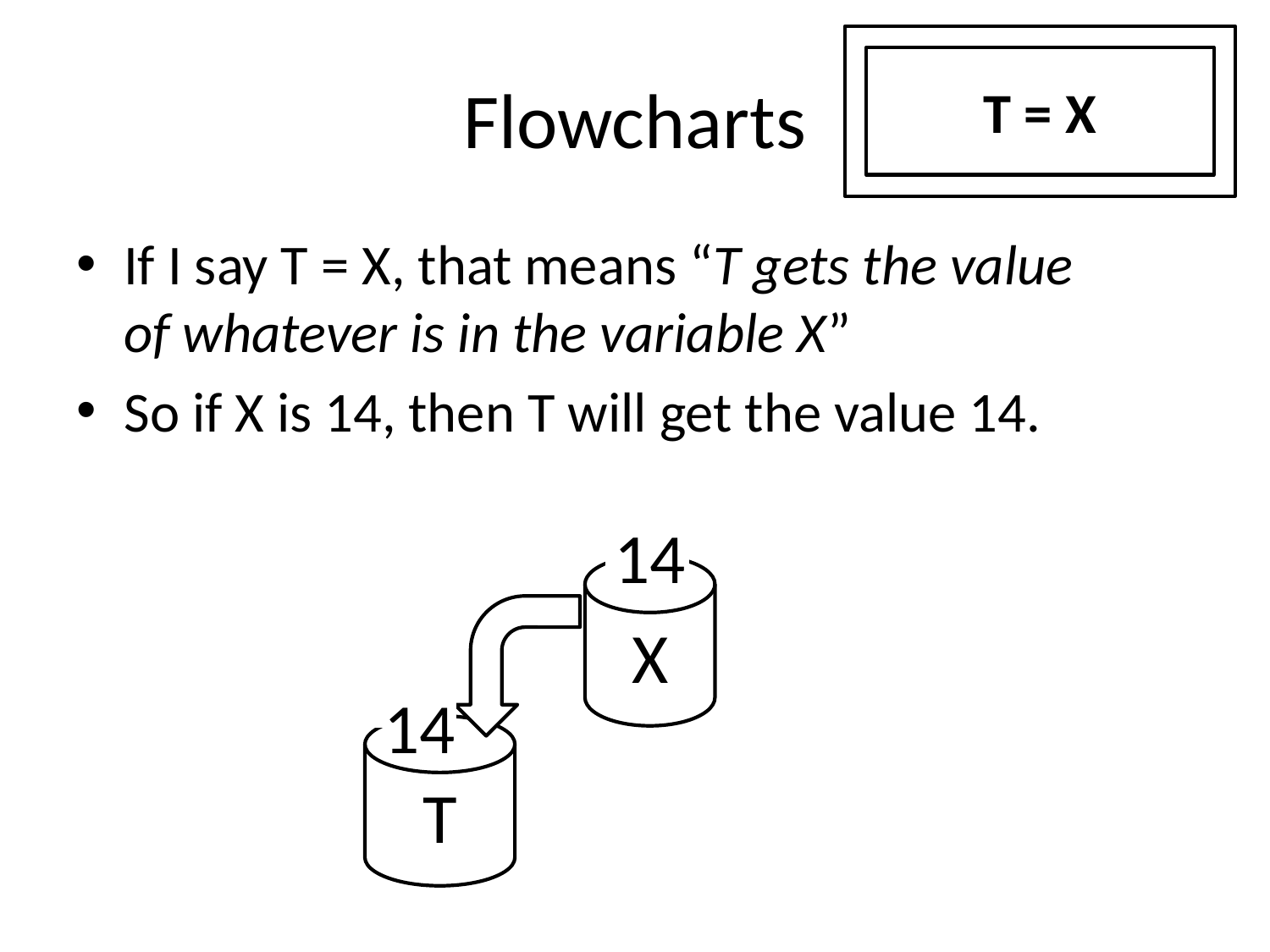

T = X
# Flowcharts
If I say T = X, that means “T gets the value of whatever is in the variable X”
So if X is 14, then T will get the value 14.

14

X

14

T